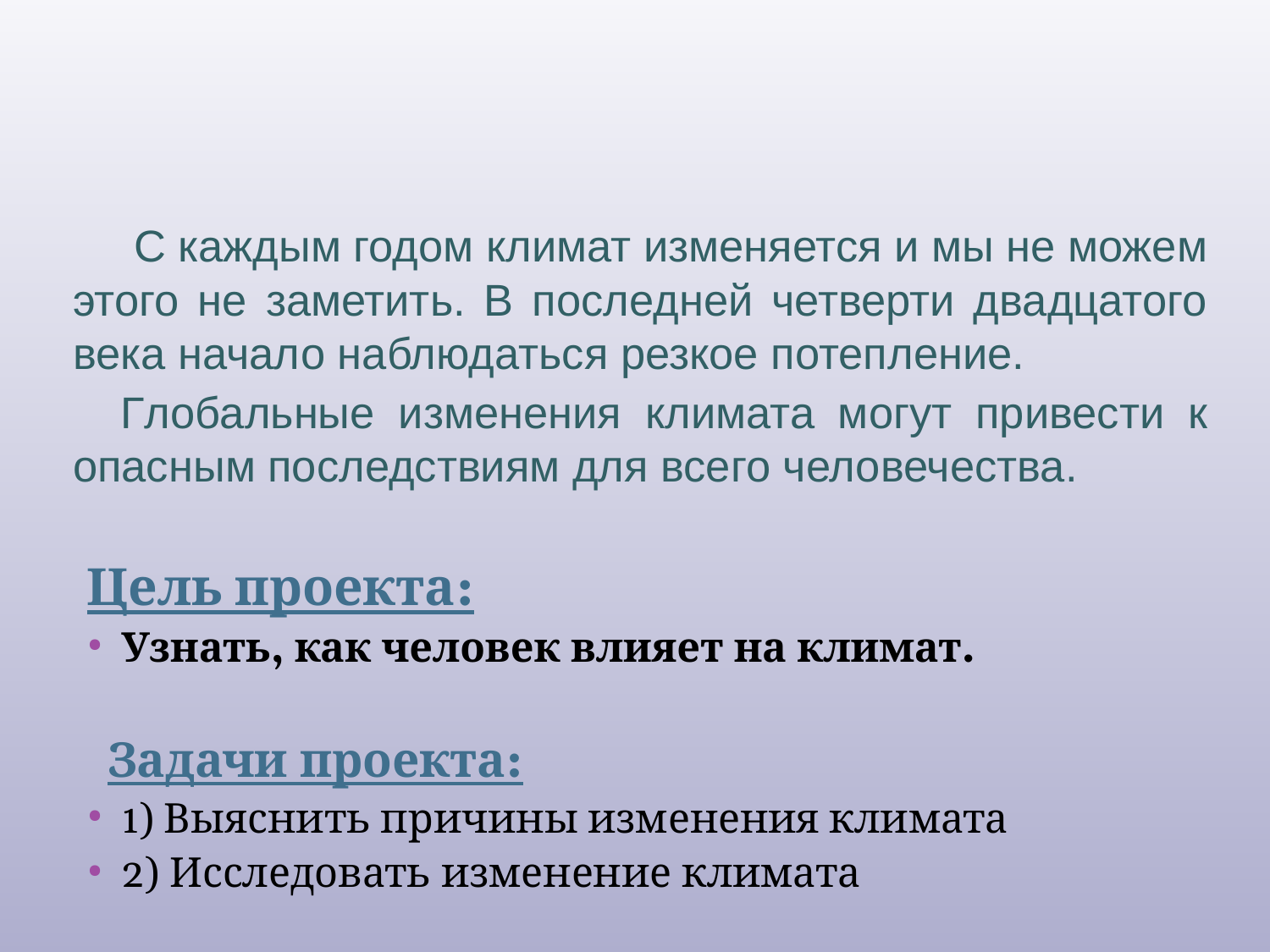

С каждым годом климат изменяется и мы не можем этого не заметить. В последней четверти двадцатого века начало наблюдаться резкое потепление.
Глобальные изменения климата могут привести к опасным последствиям для всего человечества.

Цель проекта:
Узнать, как человек влияет на климат.

Задачи проекта:
1) Выяснить причины изменения климата
2) Исследовать изменение климата